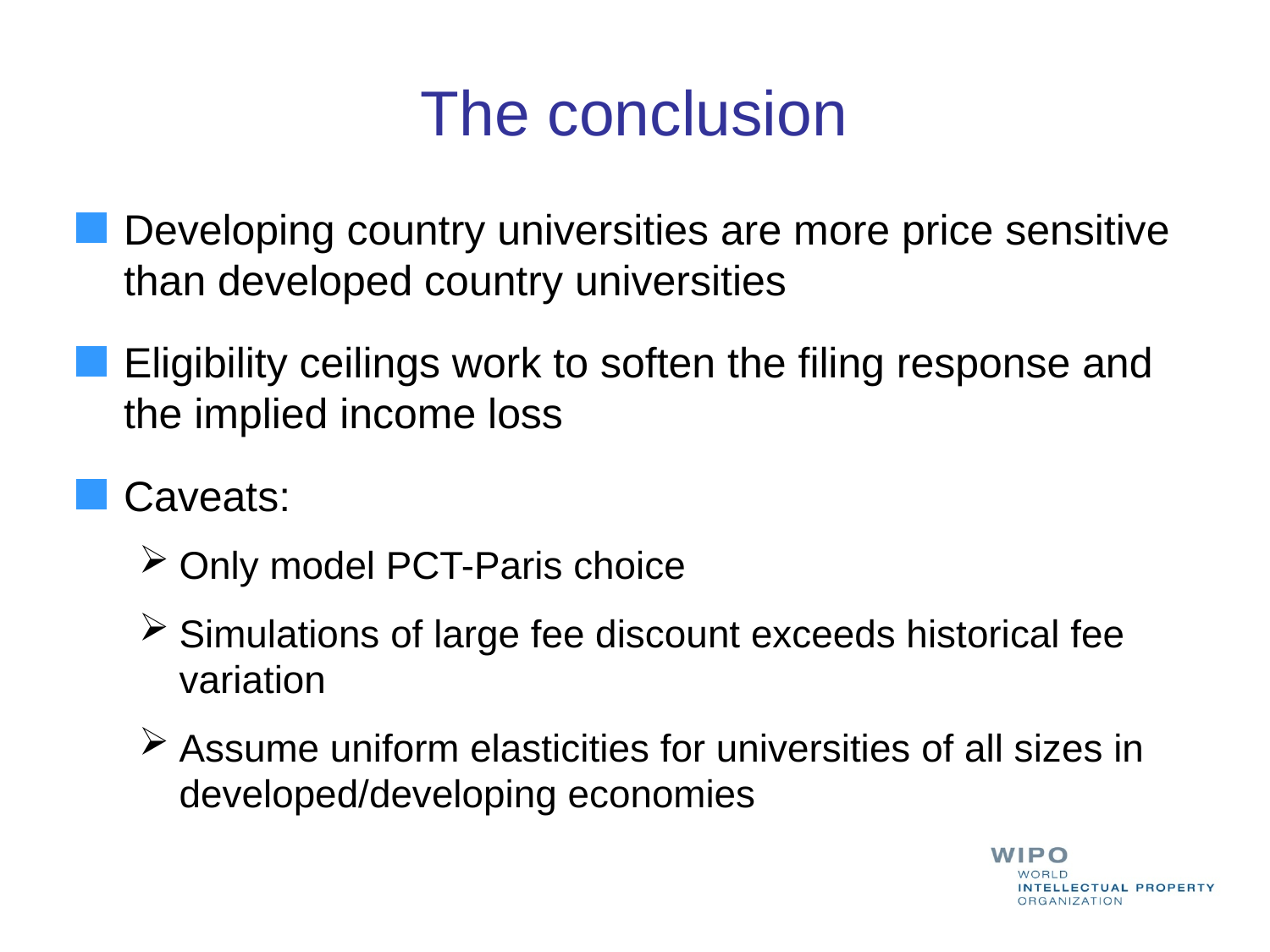

# The conclusion
Developing country universities are more price sensitive than developed country universities
Eligibility ceilings work to soften the filing response and the implied income loss
Caveats:
Only model PCT-Paris choice
Simulations of large fee discount exceeds historical fee variation
Assume uniform elasticities for universities of all sizes in developed/developing economies